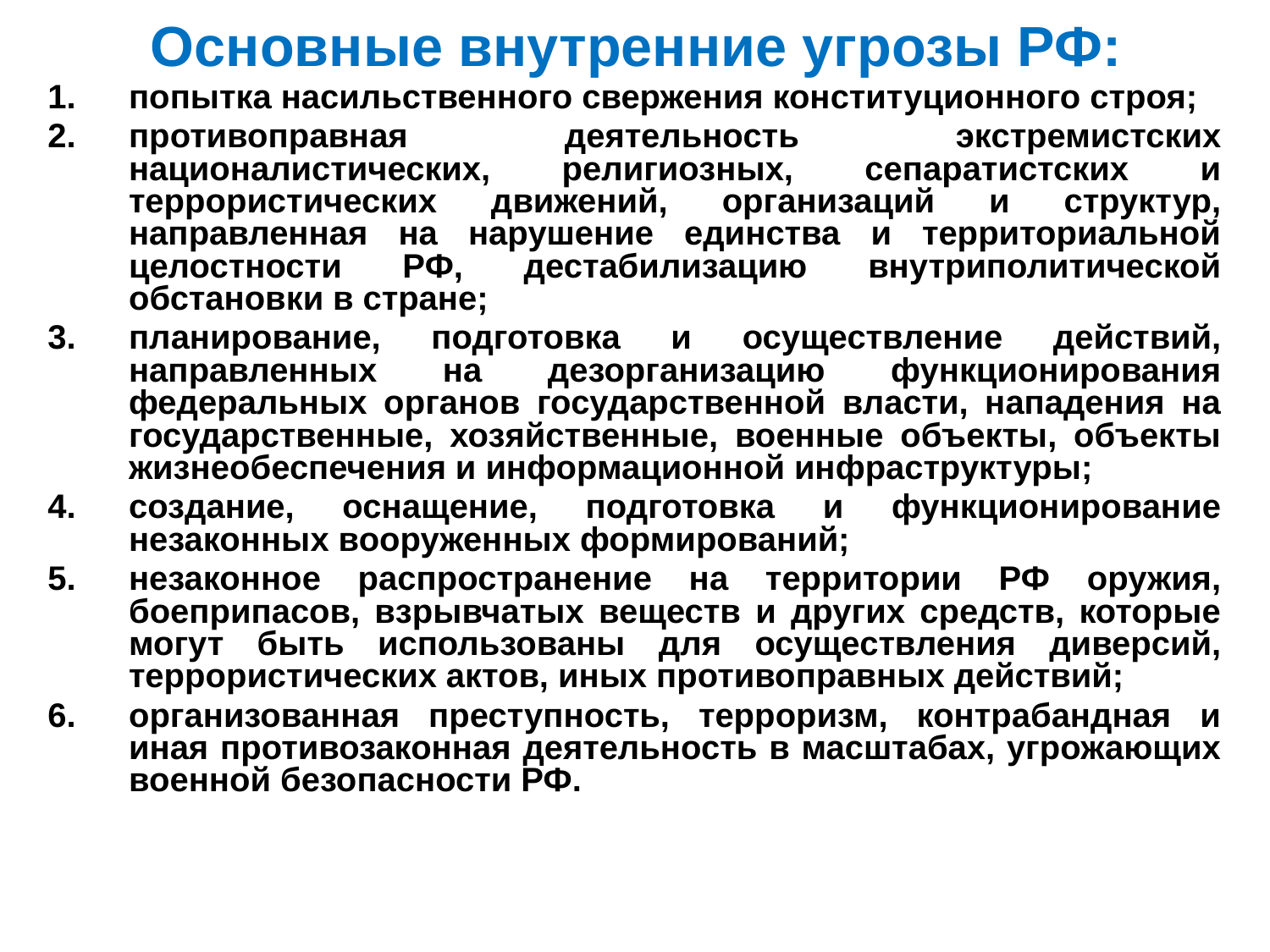

# Основные внутренние угрозы РФ:
попытка насильственного свержения конституционного строя;
противоправная деятельность экстремистских националистических, религиозных, сепаратистских и террористических движений, организаций и структур, направленная на нарушение единства и территориальной целостности РФ, дестабилизацию внутриполитической обстановки в стране;
планирование, подготовка и осуществление действий, направленных на дезорганизацию функционирования федеральных органов государственной власти, нападения на государственные, хозяйственные, военные объекты, объекты жизнеобеспечения и информационной инфраструктуры;
создание, оснащение, подготовка и функционирование незаконных вооруженных формирований;
незаконное распространение на территории РФ оружия, боеприпасов, взрывчатых веществ и других средств, которые могут быть использованы для осуществления диверсий, террористических актов, иных противоправных действий;
организованная преступность, терроризм, контрабандная и иная противозаконная деятельность в масштабах, угрожающих военной безопасности РФ.